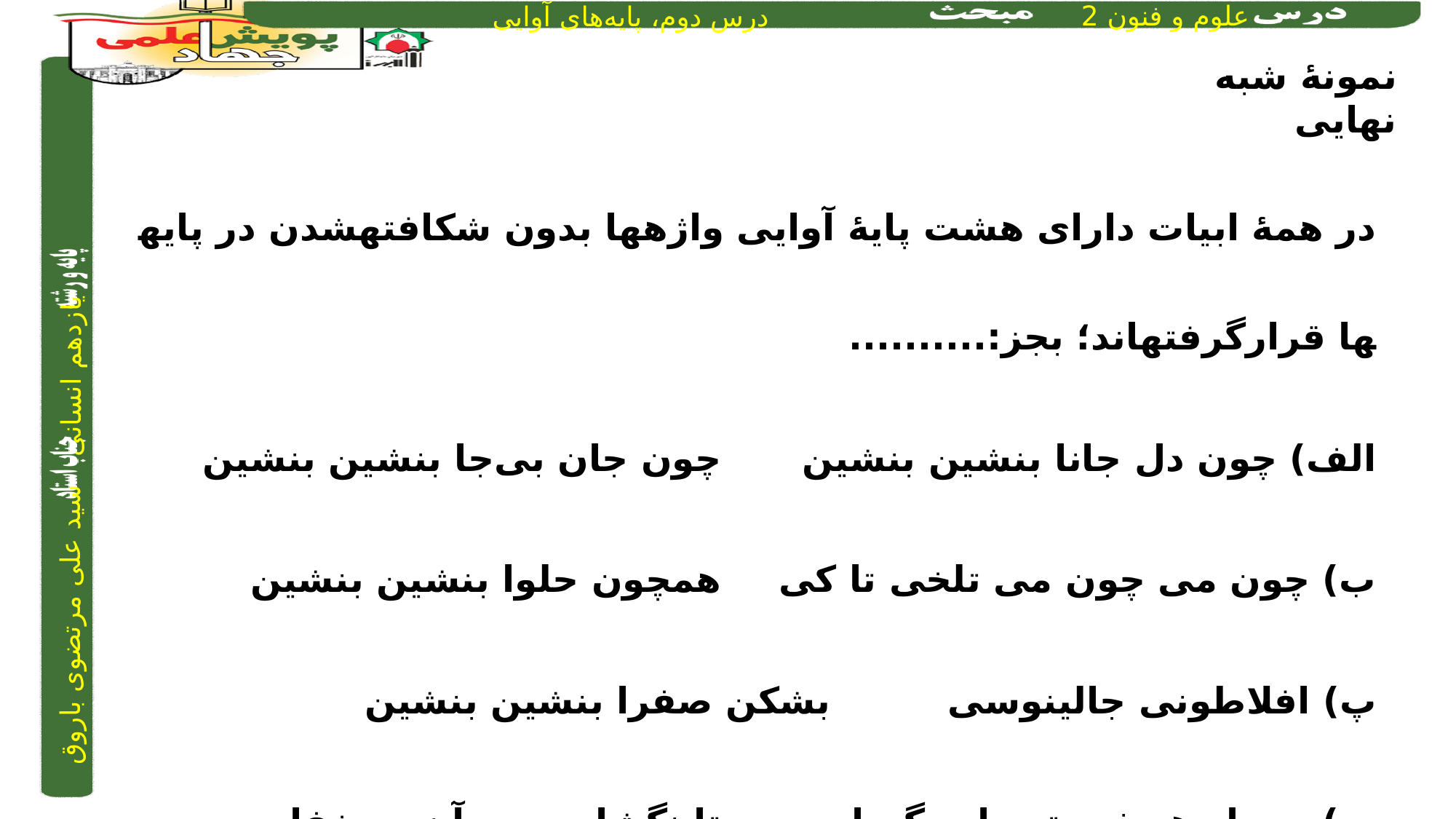

نمونۀ شبه نهایی
در همۀ ابیات دارای هشت پایۀ آوایی واژه­ها بدون شکافته­شدن در پایه­ها قرارگرفته­اند؛ بجز:..........
الف) چون دل جانا بنشین بنشین		چون جان بی‌جا بنشین بنشین
ب) چون می چون می تلخی تا کی		همچون حلوا بنشین بنشین
پ) افلاطونی جالینوسی			بشکن صفرا بنشین بنشین
ت) در دل هر ذره تو را درگهی­است		تا نگشایی بود آن در خفا